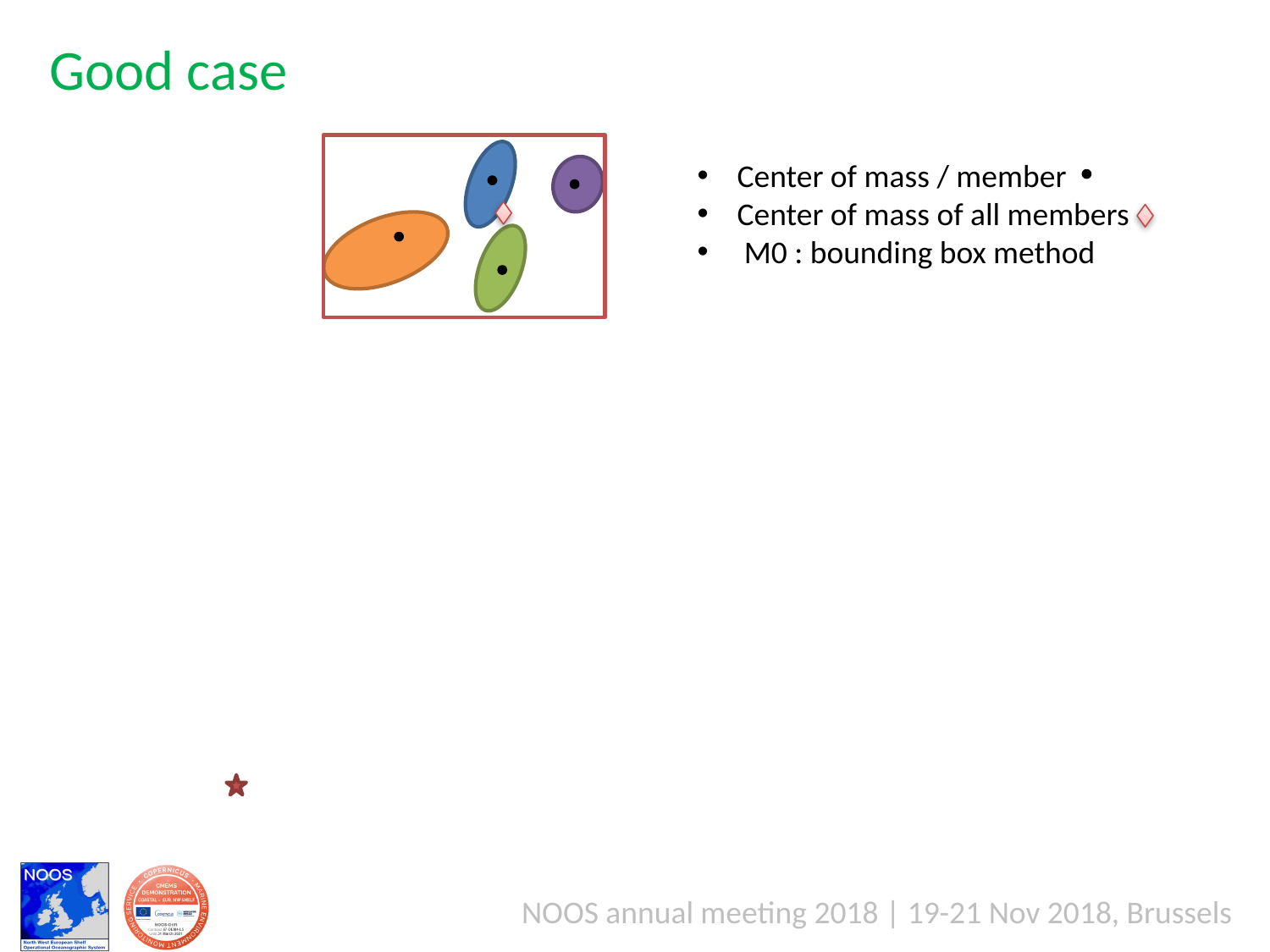

Good case

Center of mass / member
Center of mass of all members
 M0 : bounding box method